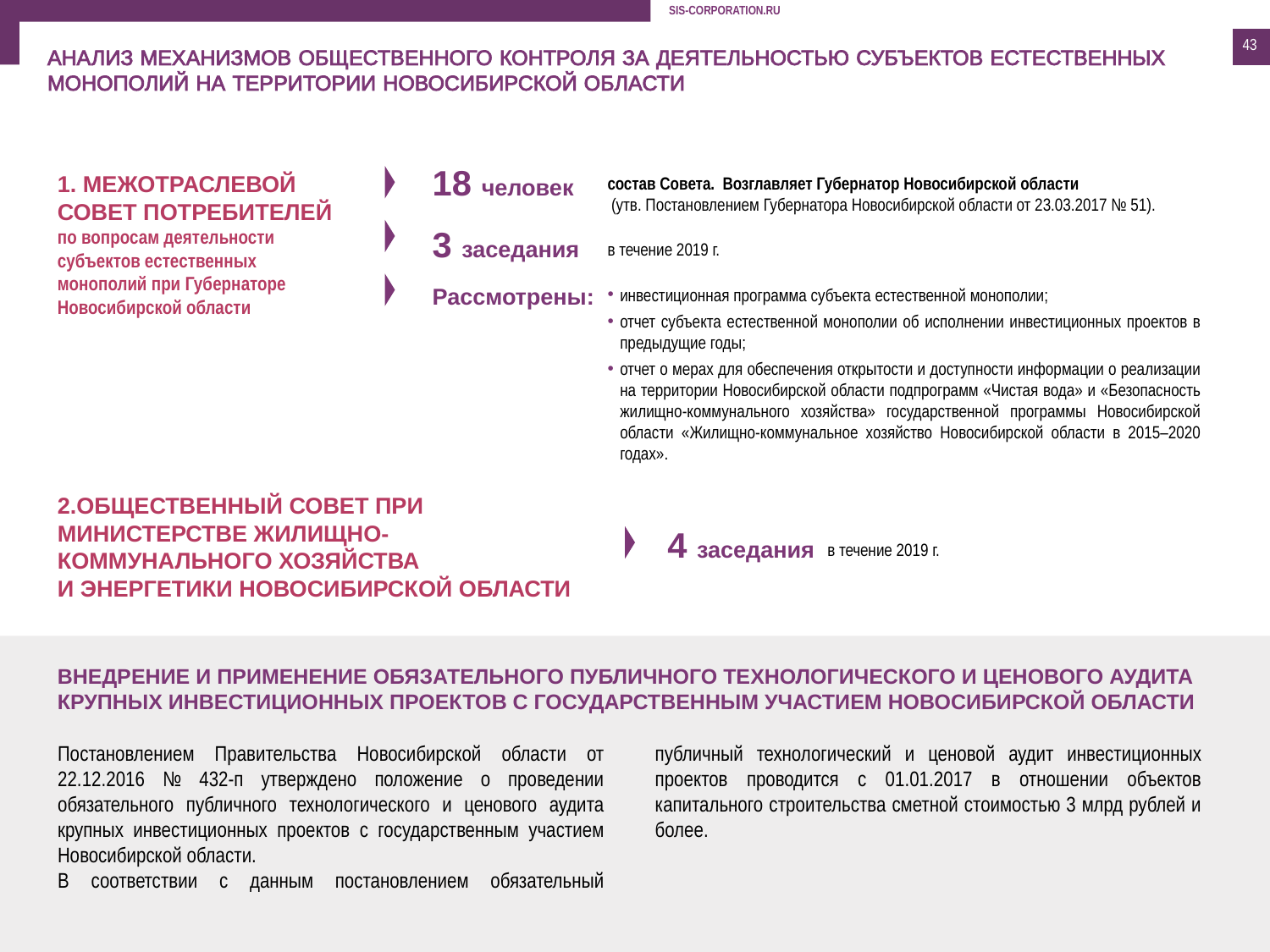

43
АНАЛИЗ МЕХАНИЗМОВ ОБЩЕСТВЕННОГО КОНТРОЛЯ ЗА ДЕЯТЕЛЬНОСТЬЮ СУБЪЕКТОВ ЕСТЕСТВЕННЫХ МОНОПОЛИЙ НА ТЕРРИТОРИИ НОВОСИБИРСКОЙ ОБЛАСТИ
18 человек
1. МЕЖОТРАСЛЕВОЙ
СОВЕТ ПОТРЕБИТЕЛЕЙ
по вопросам деятельности
субъектов естественных
монополий при Губернаторе
Новосибирской области
состав Совета.  Возглавляет Губернатор Новосибирской области
 (утв. Постановлением Губернатора Новосибирской области от 23.03.2017 № 51).
3 заседания

в течение 2019 г.
Рассмотрены:
инвестиционная программа субъекта естественной монополии;
отчет субъекта естественной монополии об исполнении инвестиционных проектов в предыдущие годы;
отчет о мерах для обеспечения открытости и доступности информации о реализации на территории Новосибирской области подпрограмм «Чистая вода» и «Безопасность жилищно-коммунального хозяйства» государственной программы Новосибирской области «Жилищно-коммунальное хозяйство Новосибирской области в 2015–2020 годах».
2.ОБЩЕСТВЕННЫЙ СОВЕТ ПРИ МИНИСТЕРСТВЕ жилищно-коммунального хозяйства
и энергетики Новосибирской области
4 заседания
в течение 2019 г.

ВНЕДРЕНИЕ И ПРИМЕНЕНИЕ ОБЯЗАТЕЛЬНОГО ПУБЛИЧНОГО ТЕХНОЛОГИЧЕСКОГО И ЦЕНОВОГО АУДИТА КРУПНЫХ ИНВЕСТИЦИОННЫХ ПРОЕКТОВ С ГОСУДАРСТВЕННЫМ УЧАСТИЕМ НОВОСИБИРСКОЙ ОБЛАСТИ
Постановлением Правительства Новосибирской области от 22.12.2016 № 432-п утверждено положение о проведении обязательного публичного технологического и ценового аудита крупных инвестиционных проектов с государственным участием Новосибирской области.
В соответствии с данным постановлением обязательный публичный технологический и ценовой аудит инвестиционных проектов проводится с 01.01.2017 в отношении объектов капитального строительства сметной стоимостью 3 млрд рублей и более.